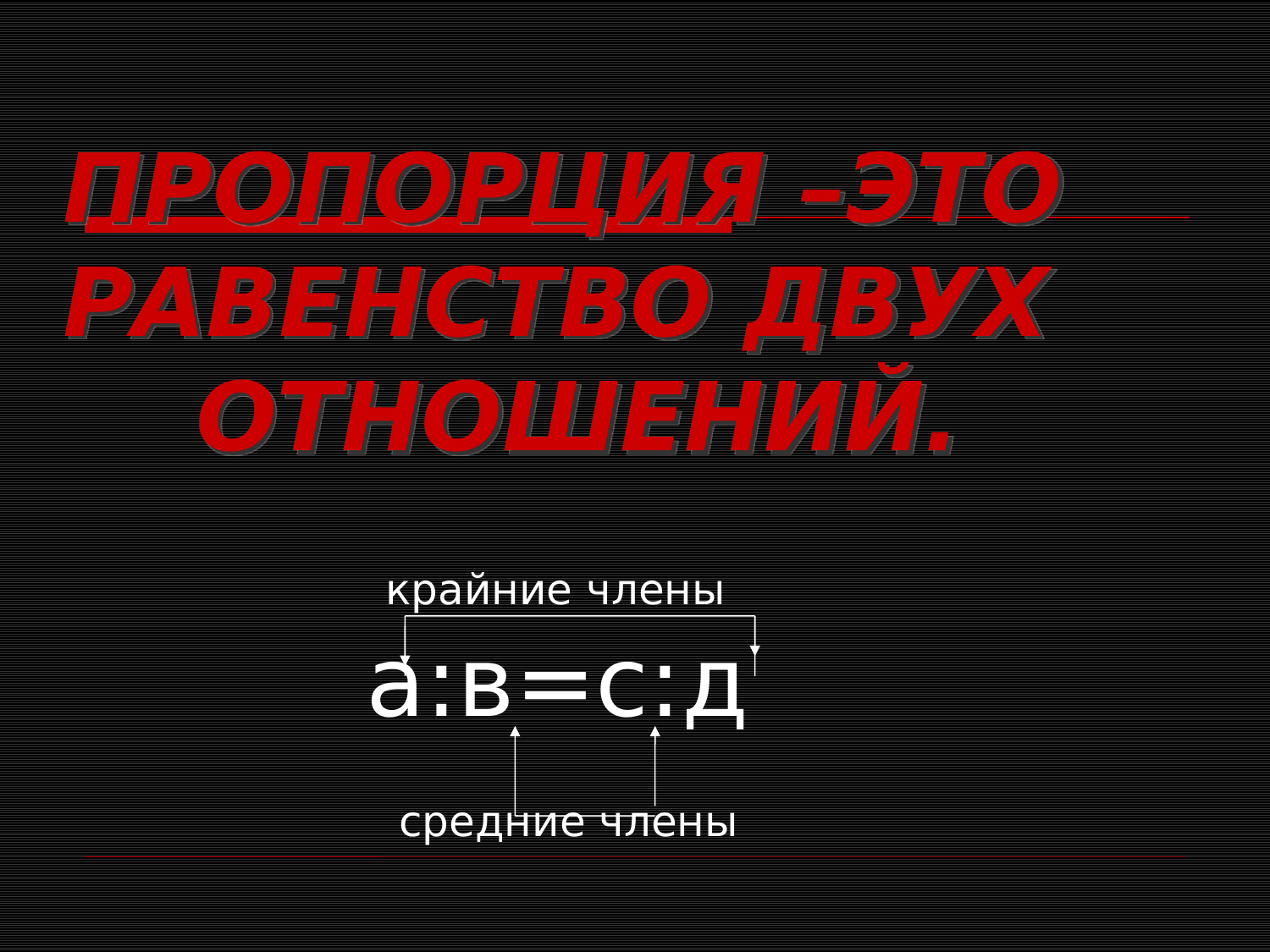

# ПРОПОРЦИЯ –ЭТО РАВЕНСТВО ДВУХ ОТНОШЕНИЙ.

                      крайние члены
         а:в=с:д

                       средние члены